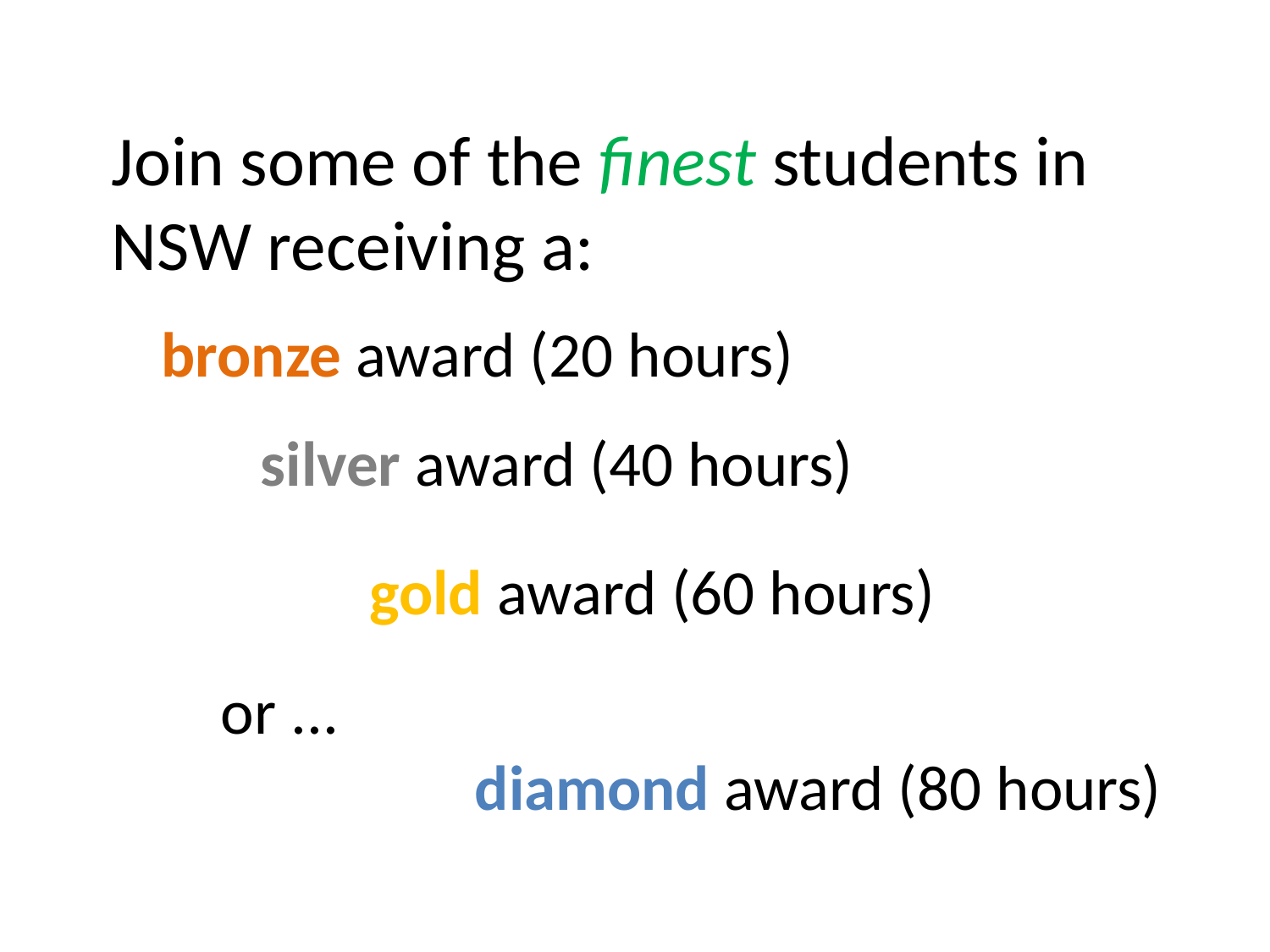

Join some of the finest students in NSW receiving a:
bronze award (20 hours)
silver award (40 hours)
gold award (60 hours)
or ...
		diamond award (80 hours)